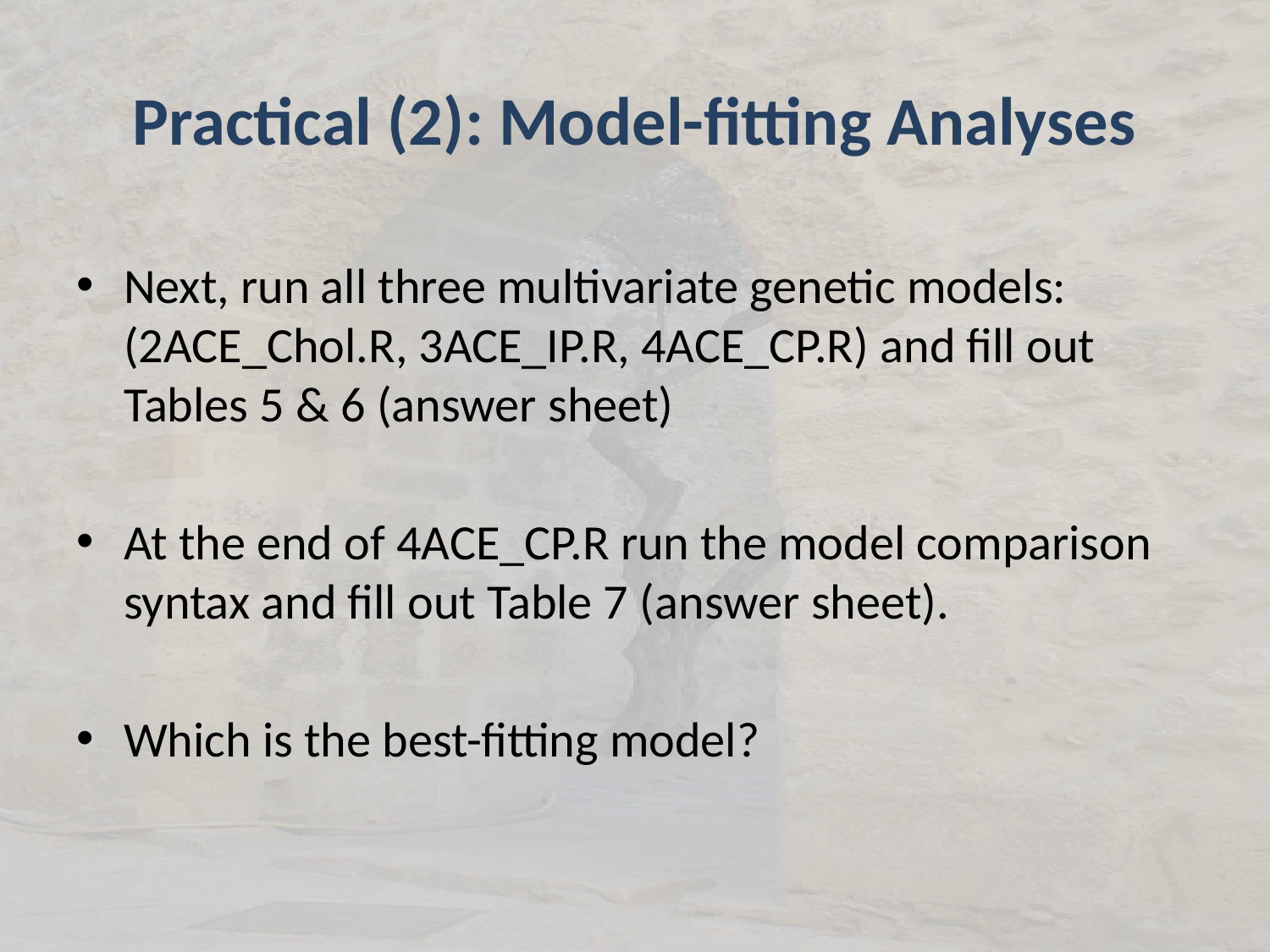

# Practical (2): Model-fitting Analyses
Next, run all three multivariate genetic models: (2ACE_Chol.R, 3ACE_IP.R, 4ACE_CP.R) and fill out Tables 5 & 6 (answer sheet)

At the end of 4ACE_CP.R run the model comparison syntax and fill out Table 7 (answer sheet).

Which is the best-fitting model?